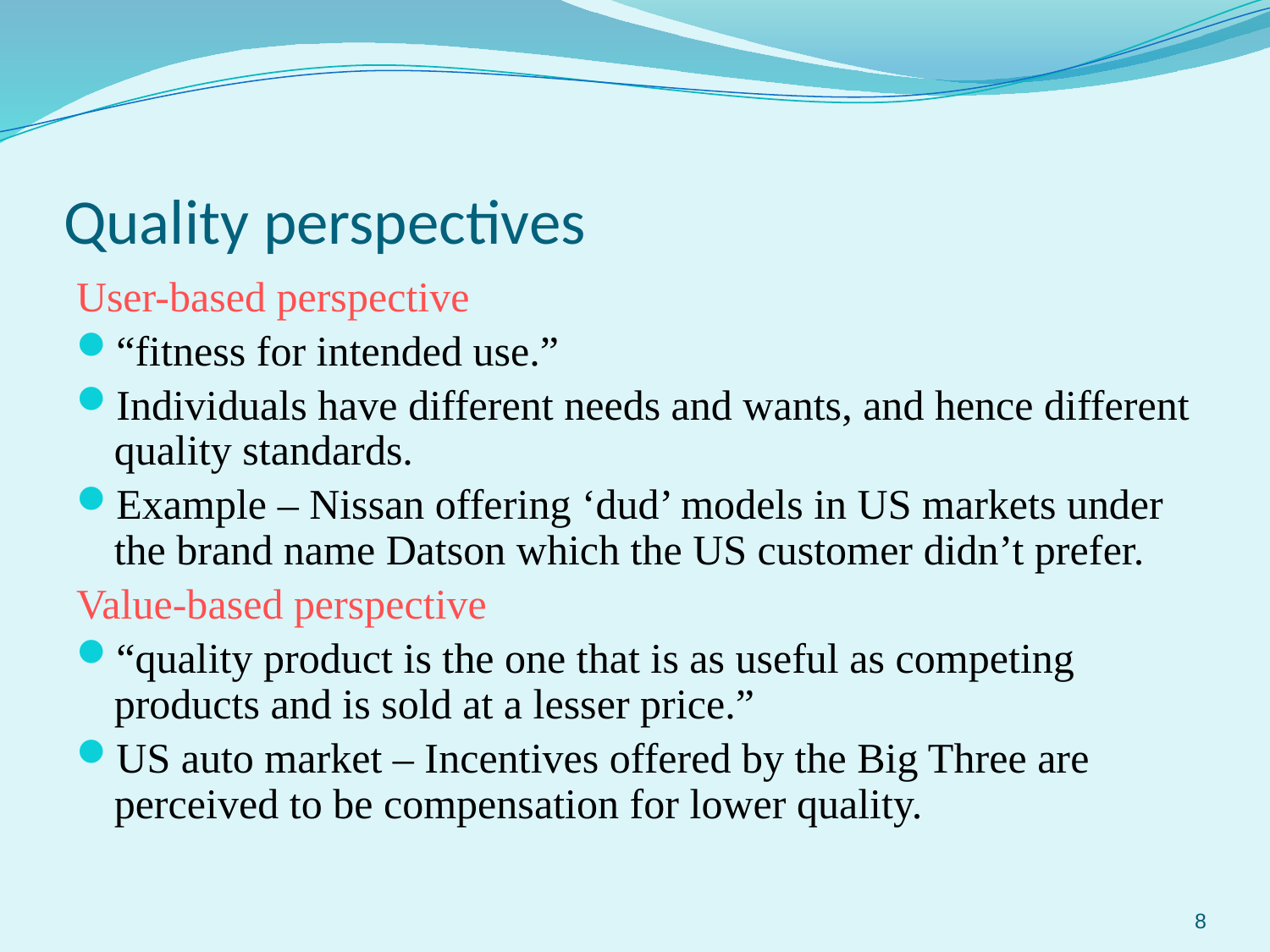

# Quality perspectives
User-based perspective
“fitness for intended use.”
Individuals have different needs and wants, and hence different quality standards.
Example – Nissan offering ‘dud’ models in US markets under the brand name Datson which the US customer didn’t prefer.
Value-based perspective
“quality product is the one that is as useful as competing products and is sold at a lesser price.”
US auto market – Incentives offered by the Big Three are perceived to be compensation for lower quality.
8